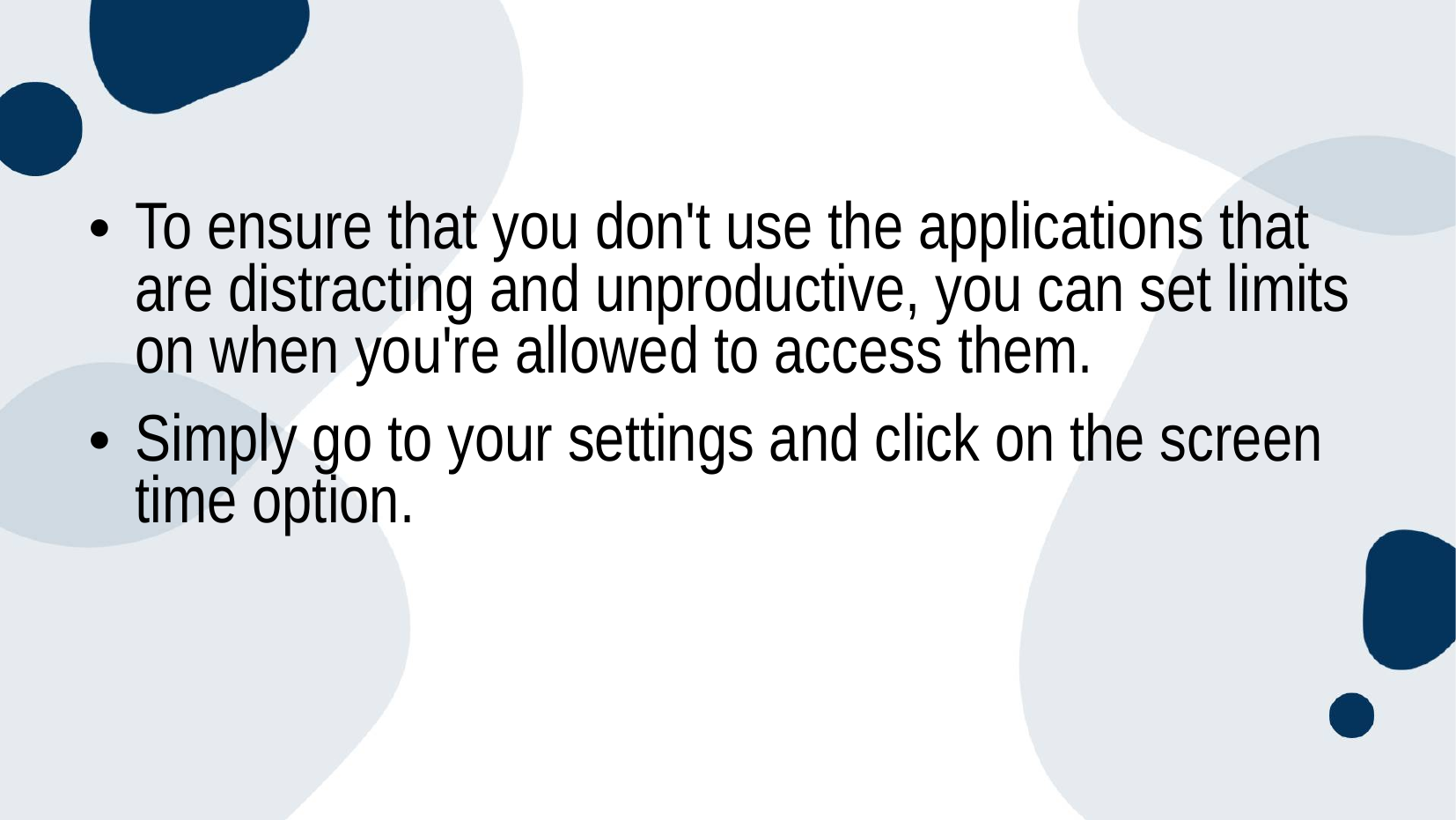

To ensure that you don't use the applications that are distracting and unproductive, you can set limits on when you're allowed to access them.
Simply go to your settings and click on the screen time option.